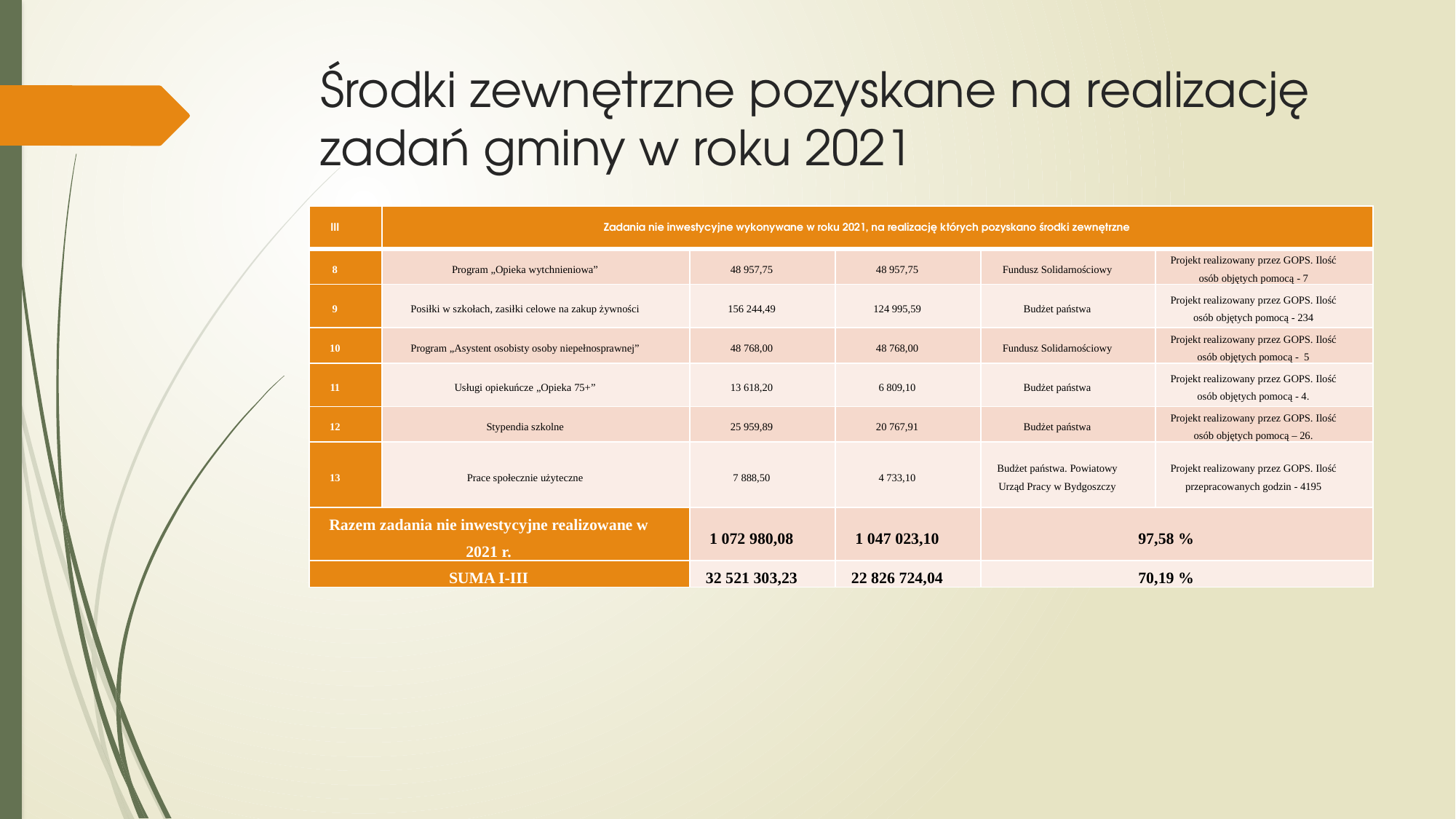

# Środki zewnętrzne pozyskane na realizację zadań gminy w roku 2021
| III | Zadania nie inwestycyjne wykonywane w roku 2021, na realizację których pozyskano środki zewnętrzne |  |  |  |  |
| --- | --- | --- | --- | --- | --- |
| 8 | Program „Opieka wytchnieniowa” | 48 957,75 | 48 957,75 | Fundusz Solidarnościowy | Projekt realizowany przez GOPS. Ilość osób objętych pomocą - 7 |
| 9 | Posiłki w szkołach, zasiłki celowe na zakup żywności | 156 244,49 | 124 995,59 | Budżet państwa | Projekt realizowany przez GOPS. Ilość osób objętych pomocą - 234 |
| 10 | Program „Asystent osobisty osoby niepełnosprawnej” | 48 768,00 | 48 768,00 | Fundusz Solidarnościowy | Projekt realizowany przez GOPS. Ilość osób objętych pomocą - 5 |
| 11 | Usługi opiekuńcze „Opieka 75+” | 13 618,20 | 6 809,10 | Budżet państwa | Projekt realizowany przez GOPS. Ilość osób objętych pomocą - 4. |
| 12 | Stypendia szkolne | 25 959,89 | 20 767,91 | Budżet państwa | Projekt realizowany przez GOPS. Ilość osób objętych pomocą – 26. |
| 13 | Prace społecznie użyteczne | 7 888,50 | 4 733,10 | Budżet państwa. Powiatowy Urząd Pracy w Bydgoszczy | Projekt realizowany przez GOPS. Ilość przepracowanych godzin - 4195 |
| Razem zadania nie inwestycyjne realizowane w 2021 r. |  | 1 072 980,08 | 1 047 023,10 | 97,58 % |  |
| SUMA I-III |  | 32 521 303,23 | 22 826 724,04 | 70,19 % |  |